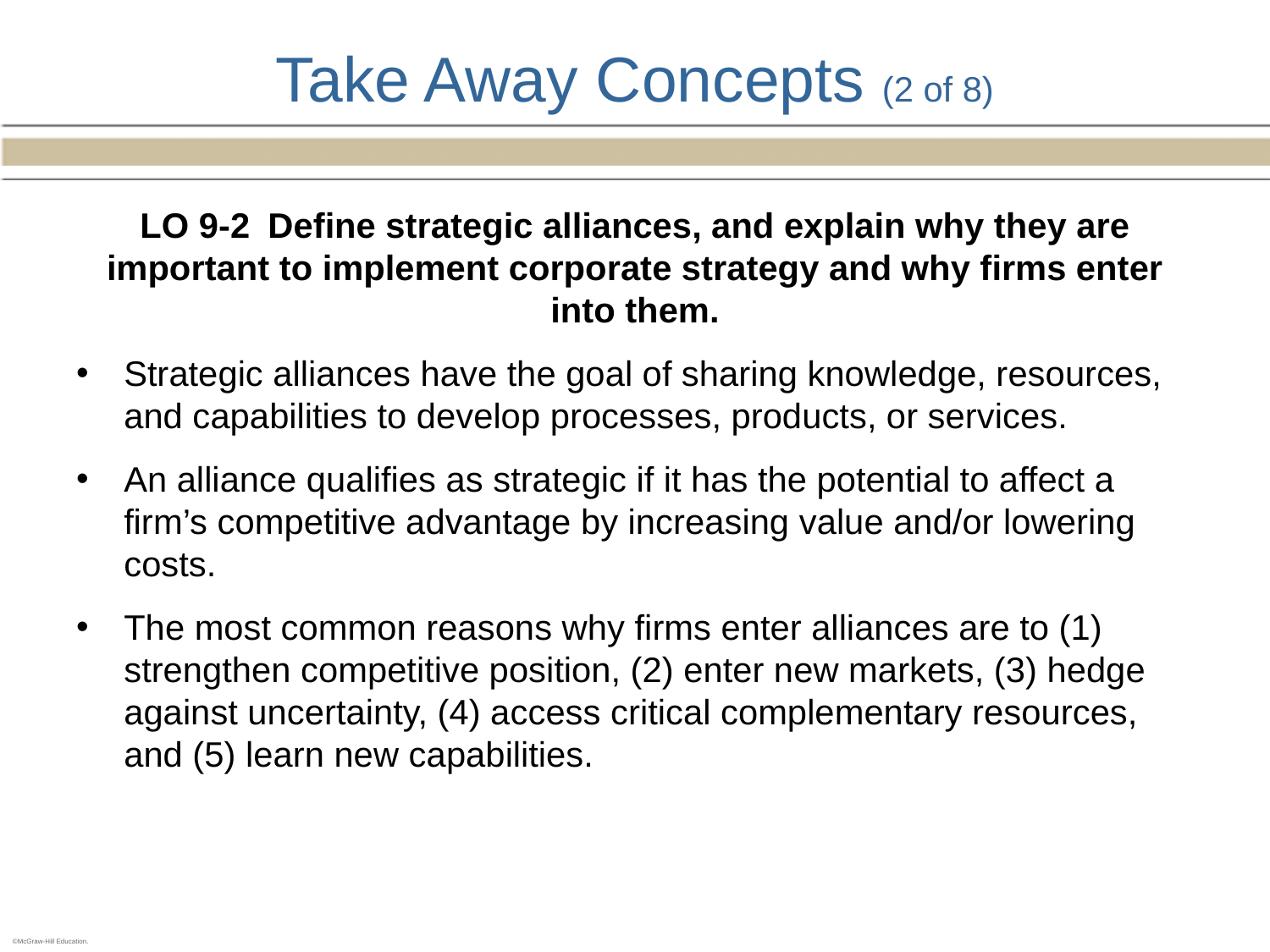

# Take Away Concepts (2 of 8)
LO 9-2 Define strategic alliances, and explain why they are important to implement corporate strategy and why firms enter into them.
Strategic alliances have the goal of sharing knowledge, resources, and capabilities to develop processes, products, or services.
An alliance qualifies as strategic if it has the potential to affect a firm’s competitive advantage by increasing value and/or lowering costs.
The most common reasons why firms enter alliances are to (1) strengthen competitive position, (2) enter new markets, (3) hedge against uncertainty, (4) access critical complementary resources, and (5) learn new capabilities.